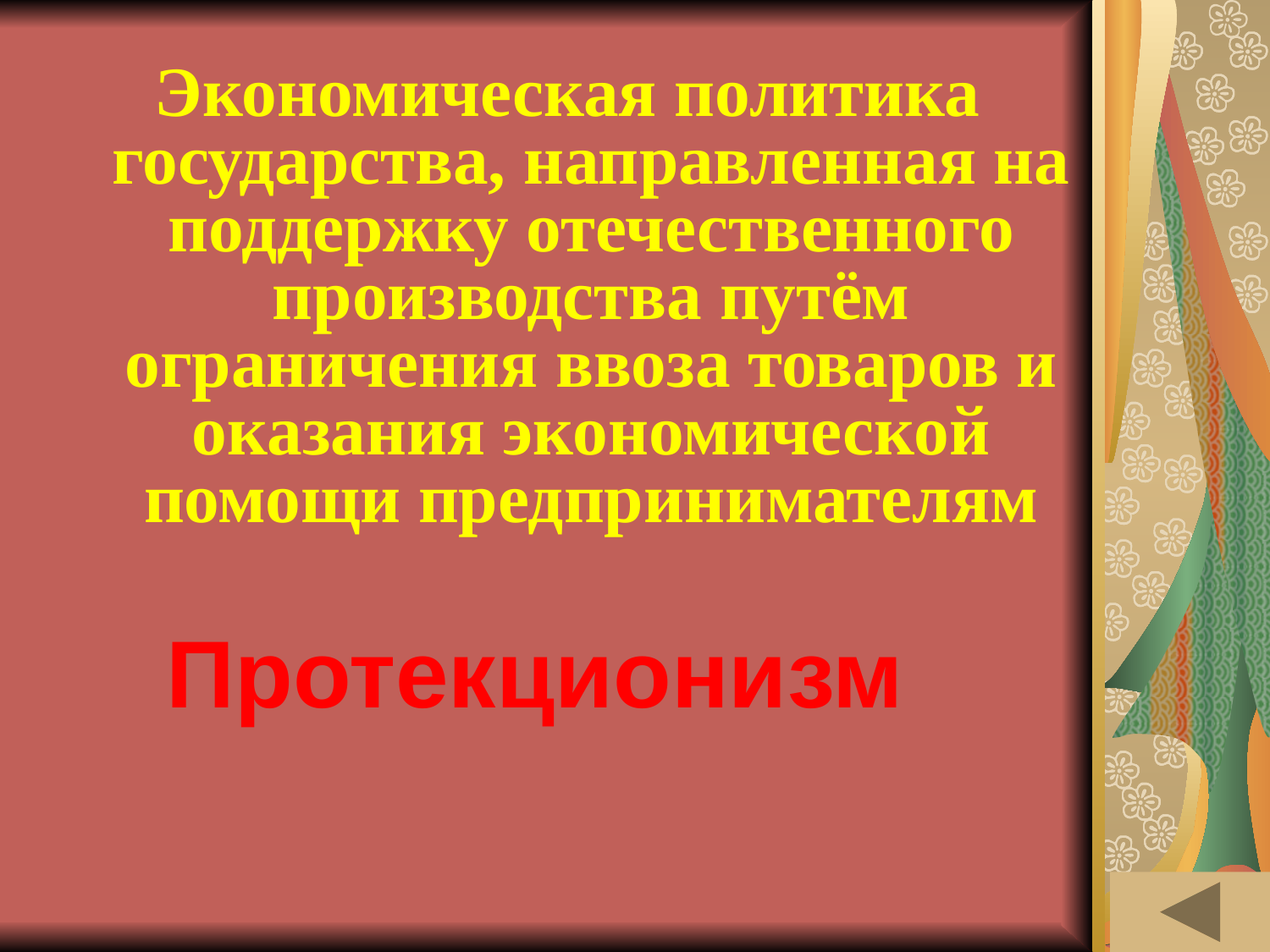

# ЛЕНТА ВРЕМЕНИ (50)
Экономическая политика государства, направленная на поддержку отечественного производства путём ограничения ввоза товаров и оказания экономической помощи предпринимателям
Протекционизм